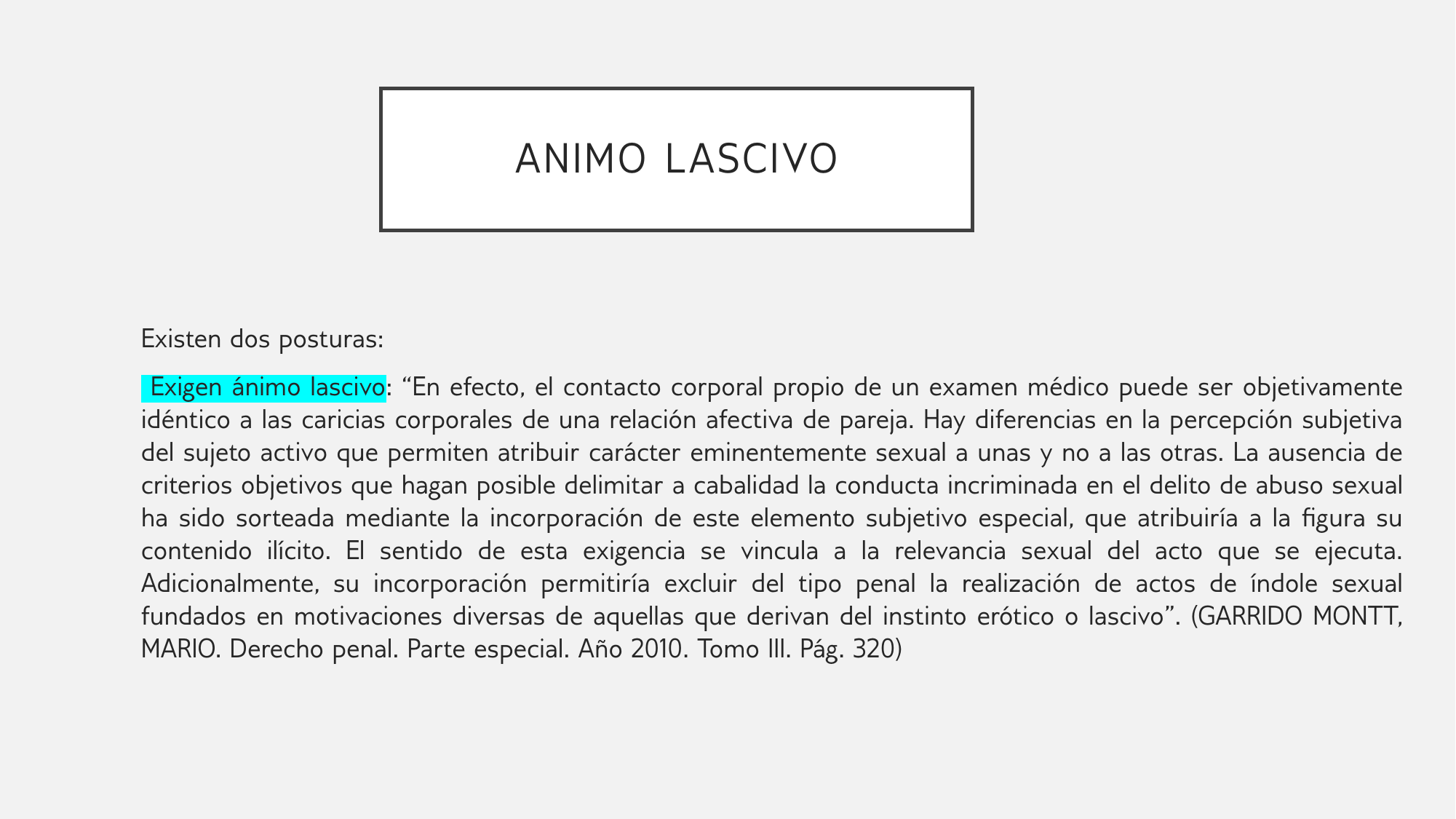

# Animo lascivo
Existen dos posturas:
 Exigen ánimo lascivo: “En efecto, el contacto corporal propio de un examen médico puede ser objetivamente idéntico a las caricias corporales de una relación afectiva de pareja. Hay diferencias en la percepción subjetiva del sujeto activo que permiten atribuir carácter eminentemente sexual a unas y no a las otras. La ausencia de criterios objetivos que hagan posible delimitar a cabalidad la conducta incriminada en el delito de abuso sexual ha sido sorteada mediante la incorporación de este elemento subjetivo especial, que atribuiría a la figura su contenido ilícito. El sentido de esta exigencia se vincula a la relevancia sexual del acto que se ejecuta. Adicionalmente, su incorporación permitiría excluir del tipo penal la realización de actos de índole sexual fundados en motivaciones diversas de aquellas que derivan del instinto erótico o lascivo”. (GARRIDO MONTT, MARIO. Derecho penal. Parte especial. Año 2010. Tomo III. Pág. 320)